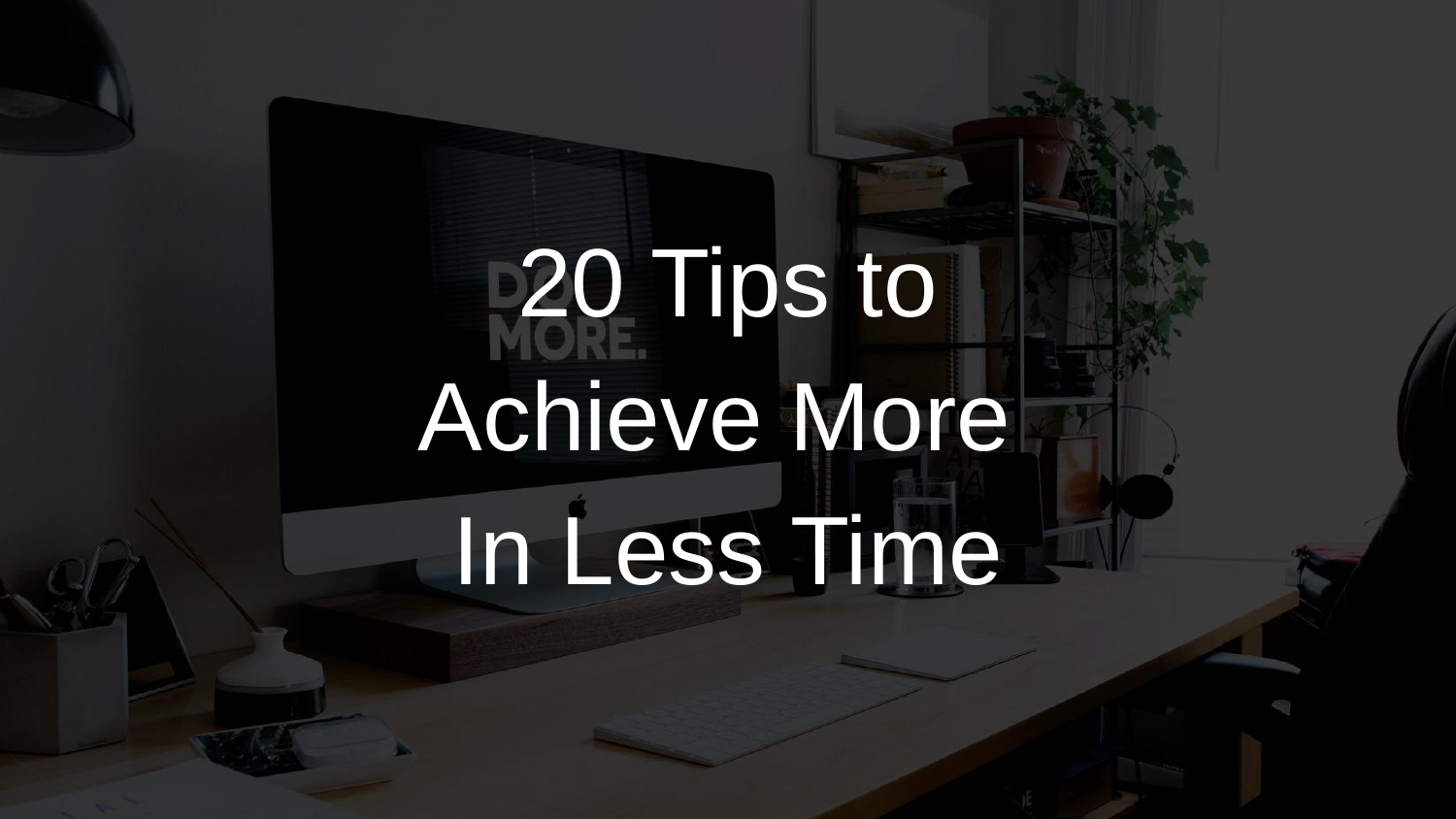

20 Tips to
Achieve More
In Less Time